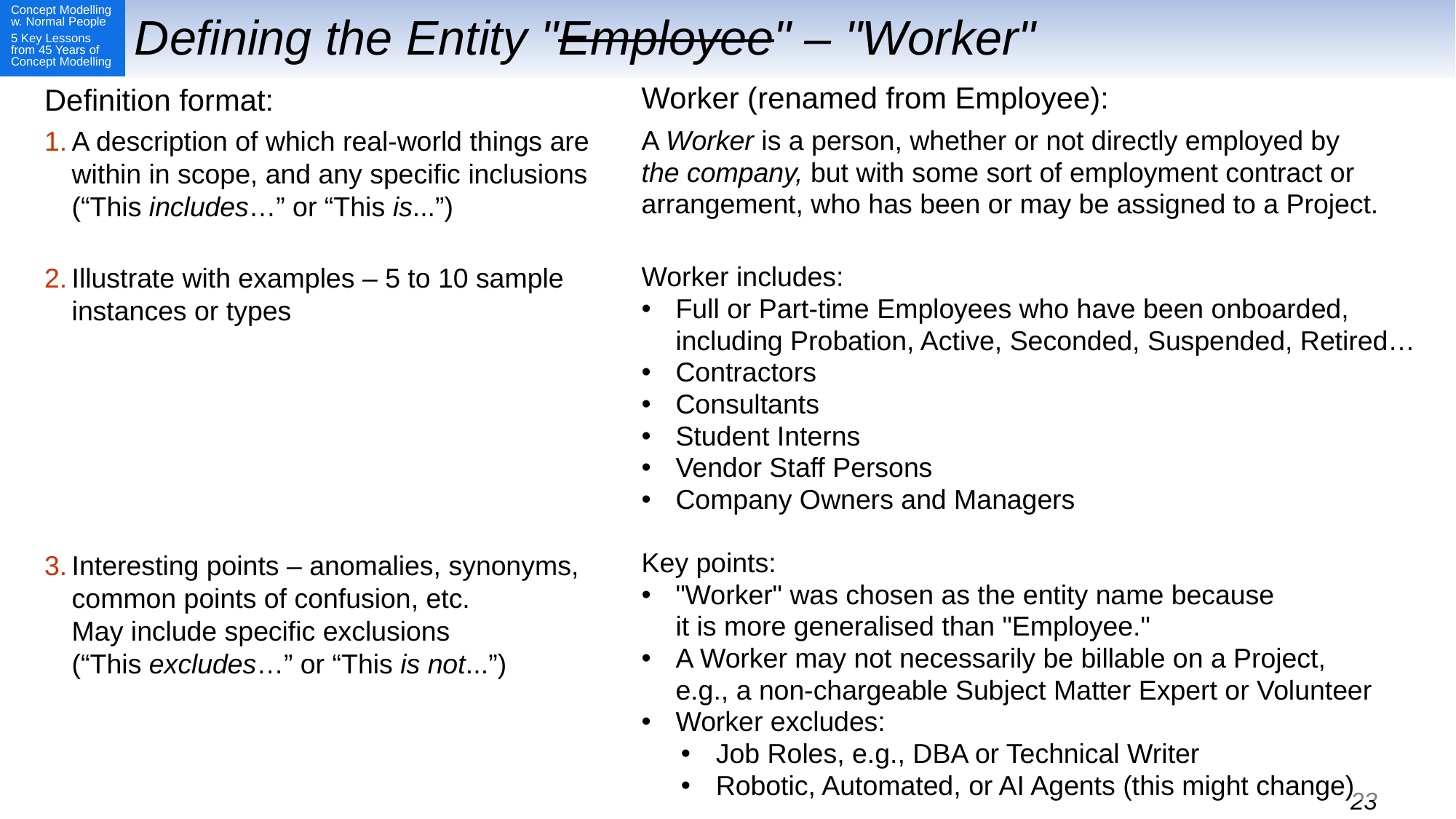

# Defining the Entity "Employee" – "Worker"
Definition format:
A description of which real-world things are within in scope, and any specific inclusions (“This includes…” or “This is...”)
Illustrate with examples – 5 to 10 sample instances or types
Interesting points – anomalies, synonyms, common points of confusion, etc.
May include specific exclusions
(“This excludes…” or “This is not...”)
Worker (renamed from Employee):
A Worker is a person, whether or not directly employed by
the company, but with some sort of employment contract or arrangement, who has been or may be assigned to a Project.

Worker includes:
Full or Part-time Employees who have been onboarded,
including Probation, Active, Seconded, Suspended, Retired…
Contractors
Consultants
Student Interns
Vendor Staff Persons
Company Owners and Managers

Key points:
"Worker" was chosen as the entity name because
it is more generalised than "Employee."
A Worker may not necessarily be billable on a Project,
e.g., a non-chargeable Subject Matter Expert or Volunteer
Worker excludes:
Job Roles, e.g., DBA or Technical Writer
Robotic, Automated, or AI Agents (this might change)